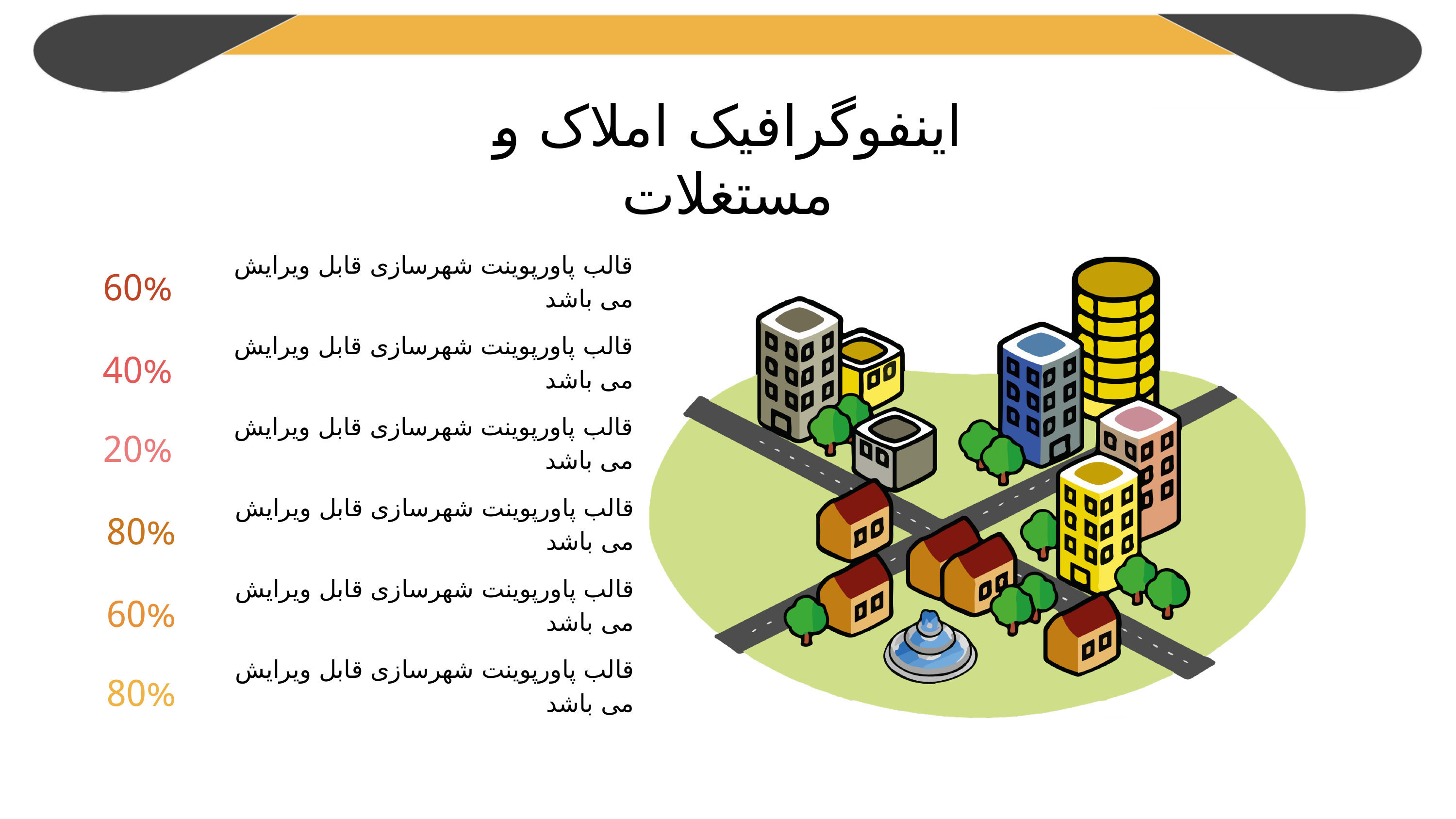

اینفوگرافیک املاک و مستغلات
قالب پاورپوینت شهرسازی قابل ویرایش می باشد

60%
قالب پاورپوینت شهرسازی قابل ویرایش می باشد
40%
قالب پاورپوینت شهرسازی قابل ویرایش می باشد
20%
قالب پاورپوینت شهرسازی قابل ویرایش می باشد
80%
قالب پاورپوینت شهرسازی قابل ویرایش می باشد
60%
قالب پاورپوینت شهرسازی قابل ویرایش می باشد
80%